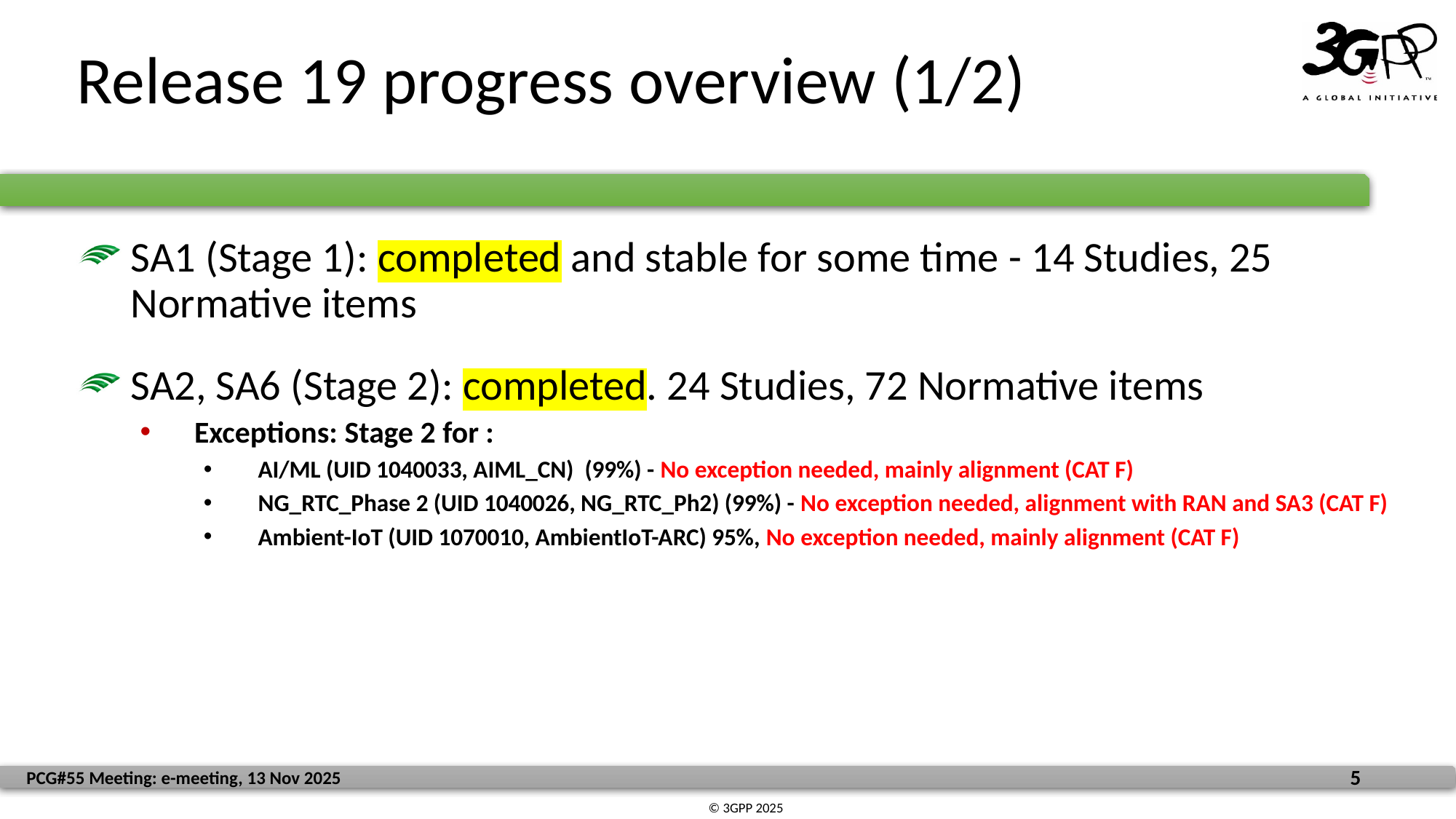

# Release 19 progress overview (1/2)
SA1 (Stage 1): completed and stable for some time - 14 Studies, 25 Normative items
SA2, SA6 (Stage 2): completed. 24 Studies, 72 Normative items
Exceptions: Stage 2 for :
AI/ML (UID 1040033, AIML_CN)  (99%) - No exception needed, mainly alignment (CAT F)
NG_RTC_Phase 2 (UID 1040026, NG_RTC_Ph2) (99%) - No exception needed, alignment with RAN and SA3 (CAT F)
Ambient-IoT (UID 1070010, AmbientIoT-ARC) 95%, No exception needed, mainly alignment (CAT F)